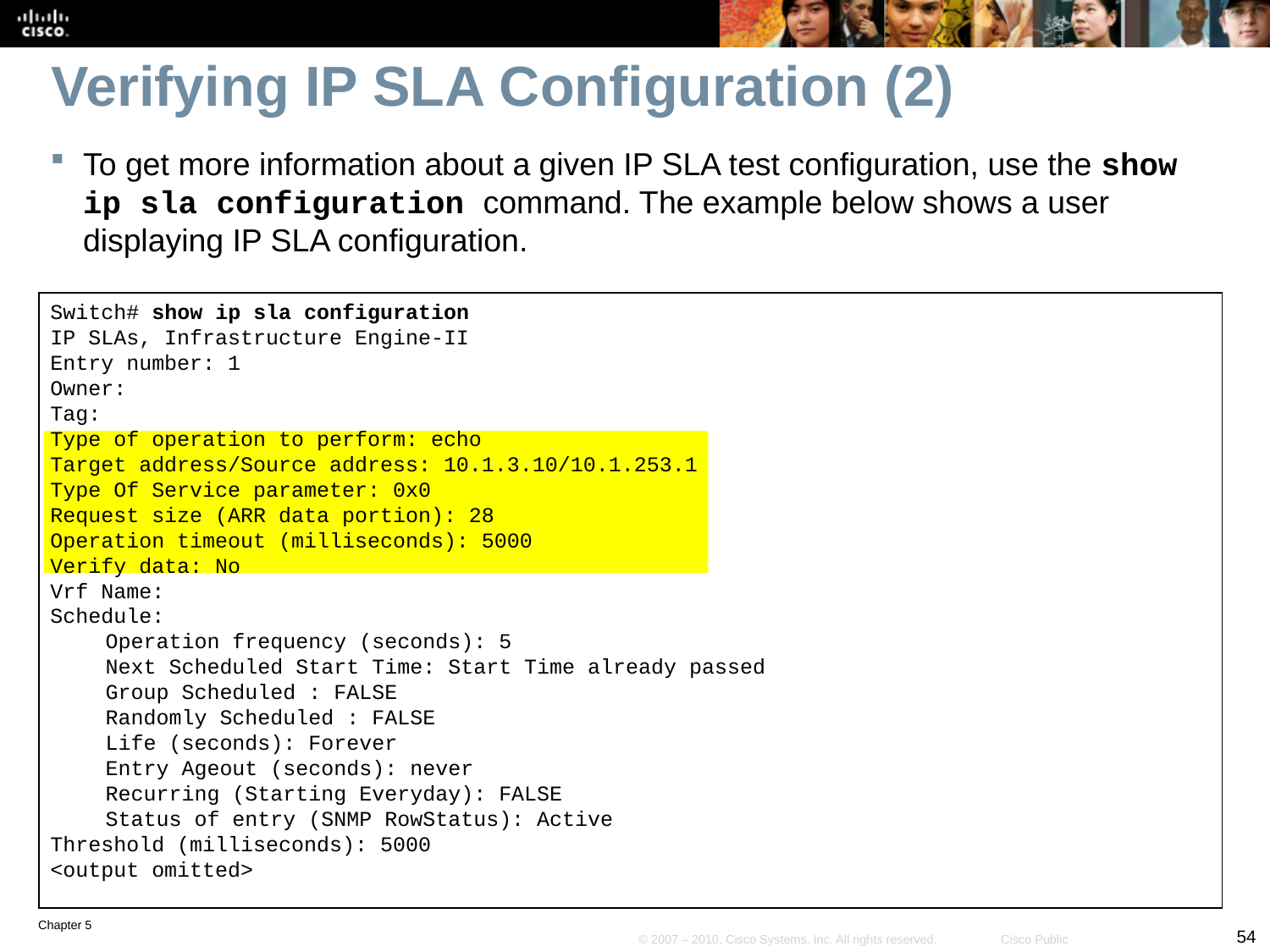

# Verifying IP SLA Configuration (2)
To get more information about a given IP SLA test configuration, use the show ip sla configuration command. The example below shows a user displaying IP SLA configuration.
Switch# show ip sla configuration
IP SLAs, Infrastructure Engine-II
Entry number: 1
Owner:
Tag:
Type of operation to perform: echo
Target address/Source address: 10.1.3.10/10.1.253.1
Type Of Service parameter: 0x0
Request size (ARR data portion): 28
Operation timeout (milliseconds): 5000
Verify data: No
Vrf Name:
Schedule:
Operation frequency (seconds): 5
Next Scheduled Start Time: Start Time already passed
Group Scheduled : FALSE
Randomly Scheduled : FALSE
Life (seconds): Forever
Entry Ageout (seconds): never
Recurring (Starting Everyday): FALSE
Status of entry (SNMP RowStatus): Active
Threshold (milliseconds): 5000
<output omitted>